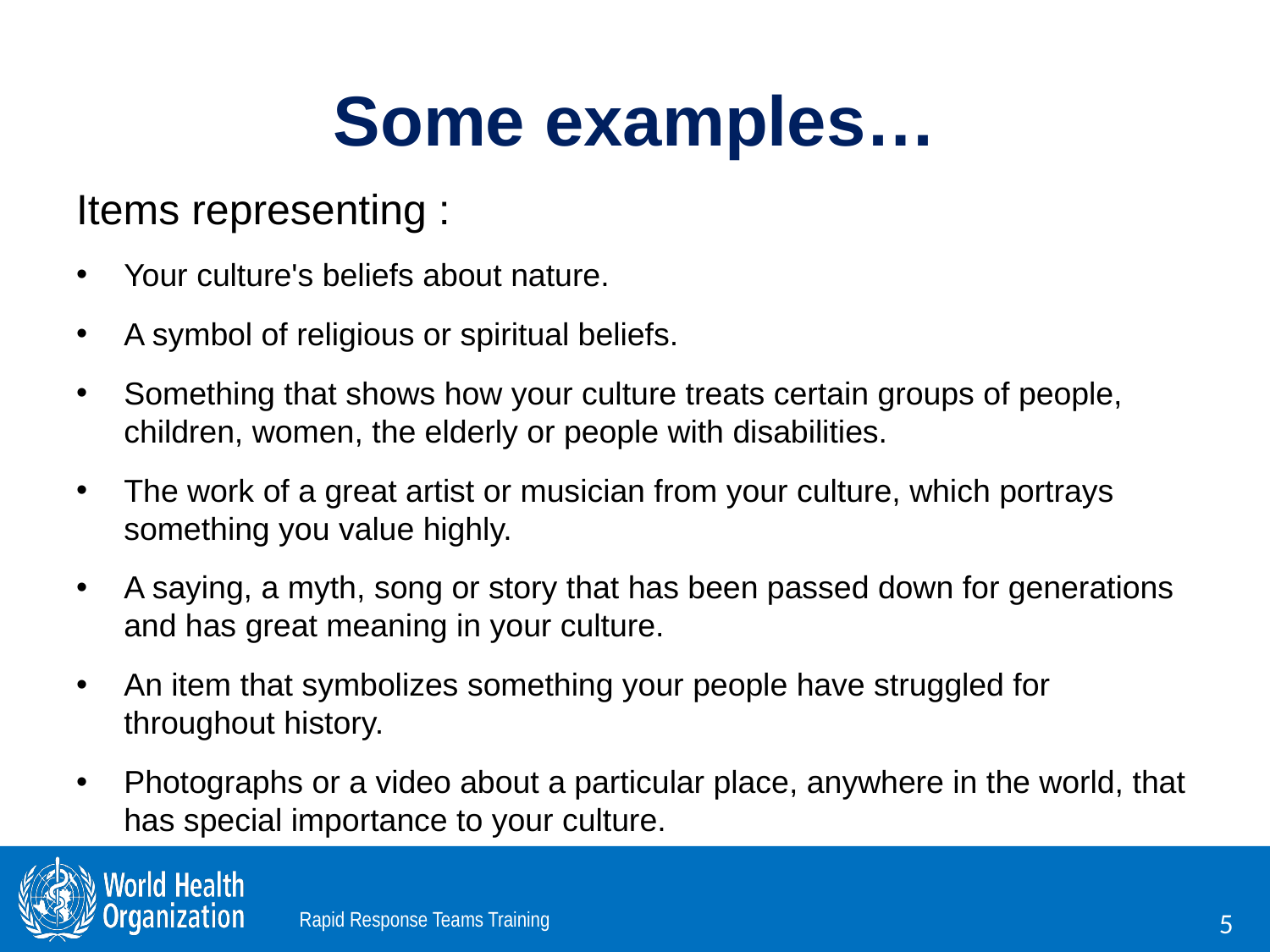

# Some examples…
Items representing :
Your culture's beliefs about nature.
A symbol of religious or spiritual beliefs.
Something that shows how your culture treats certain groups of people, children, women, the elderly or people with disabilities.
The work of a great artist or musician from your culture, which portrays something you value highly.
A saying, a myth, song or story that has been passed down for generations and has great meaning in your culture.
An item that symbolizes something your people have struggled for throughout history.
Photographs or a video about a particular place, anywhere in the world, that has special importance to your culture.